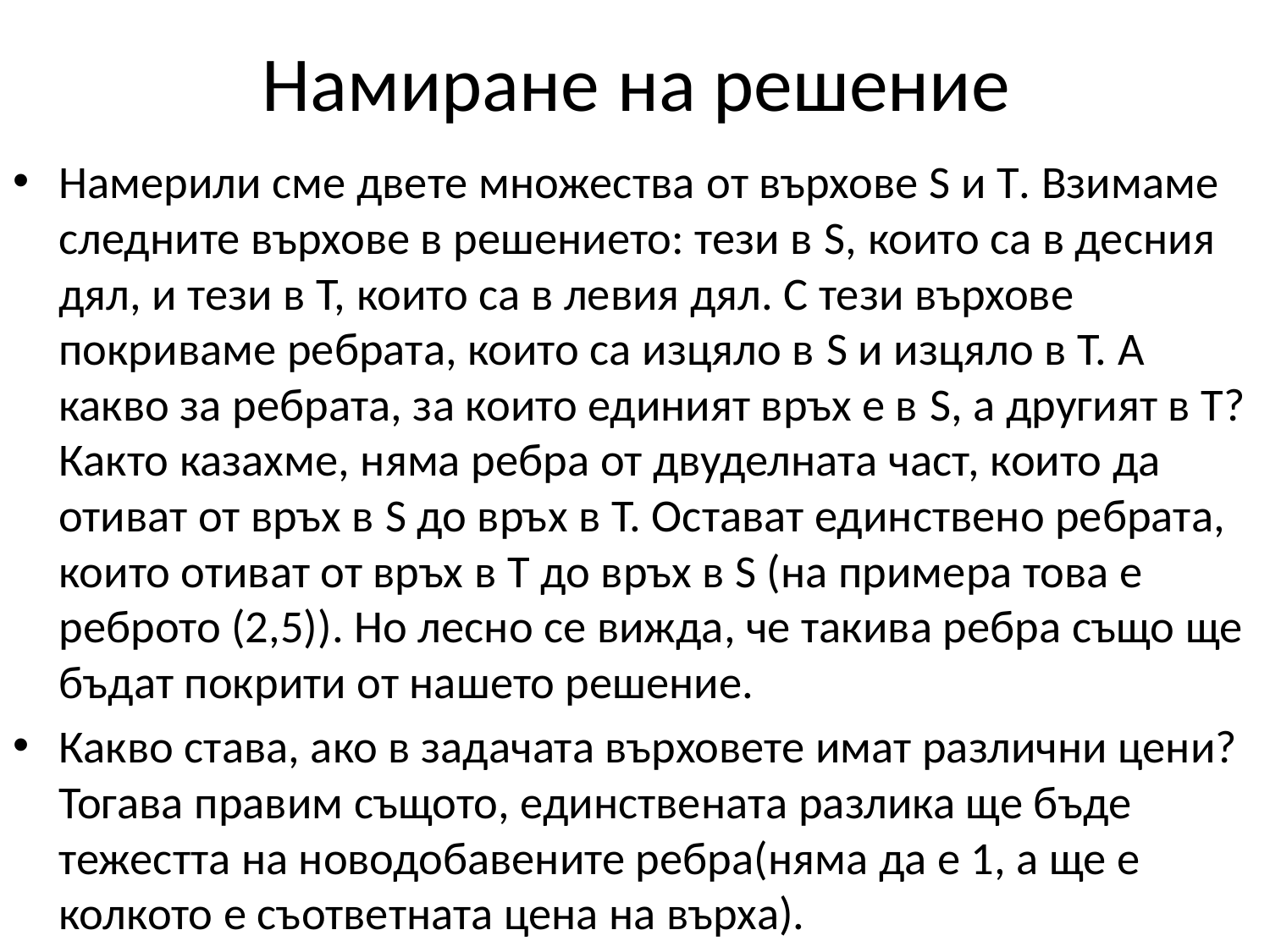

# Намиране на решение
Намерили сме двете множества от върхове S и T. Взимаме следните върхове в решението: тези в S, които са в десния дял, и тези в T, които са в левия дял. С тези върхове покриваме ребрата, които са изцяло в S и изцяло в T. А какво за ребрата, за които единият връх е в S, а другият в T? Както казахме, няма ребра от двуделната част, които да отиват от връх в S до връх в T. Остават единствено ребрата, които отиват от връх в T до връх в S (на примера това е реброто (2,5)). Но лесно се вижда, че такива ребра също ще бъдат покрити от нашето решение.
Какво става, ако в задачата върховете имат различни цени? Тогава правим същото, единствената разлика ще бъде тежестта на новодобавените ребра(няма да е 1, а ще е колкото е съответната цена на върха).